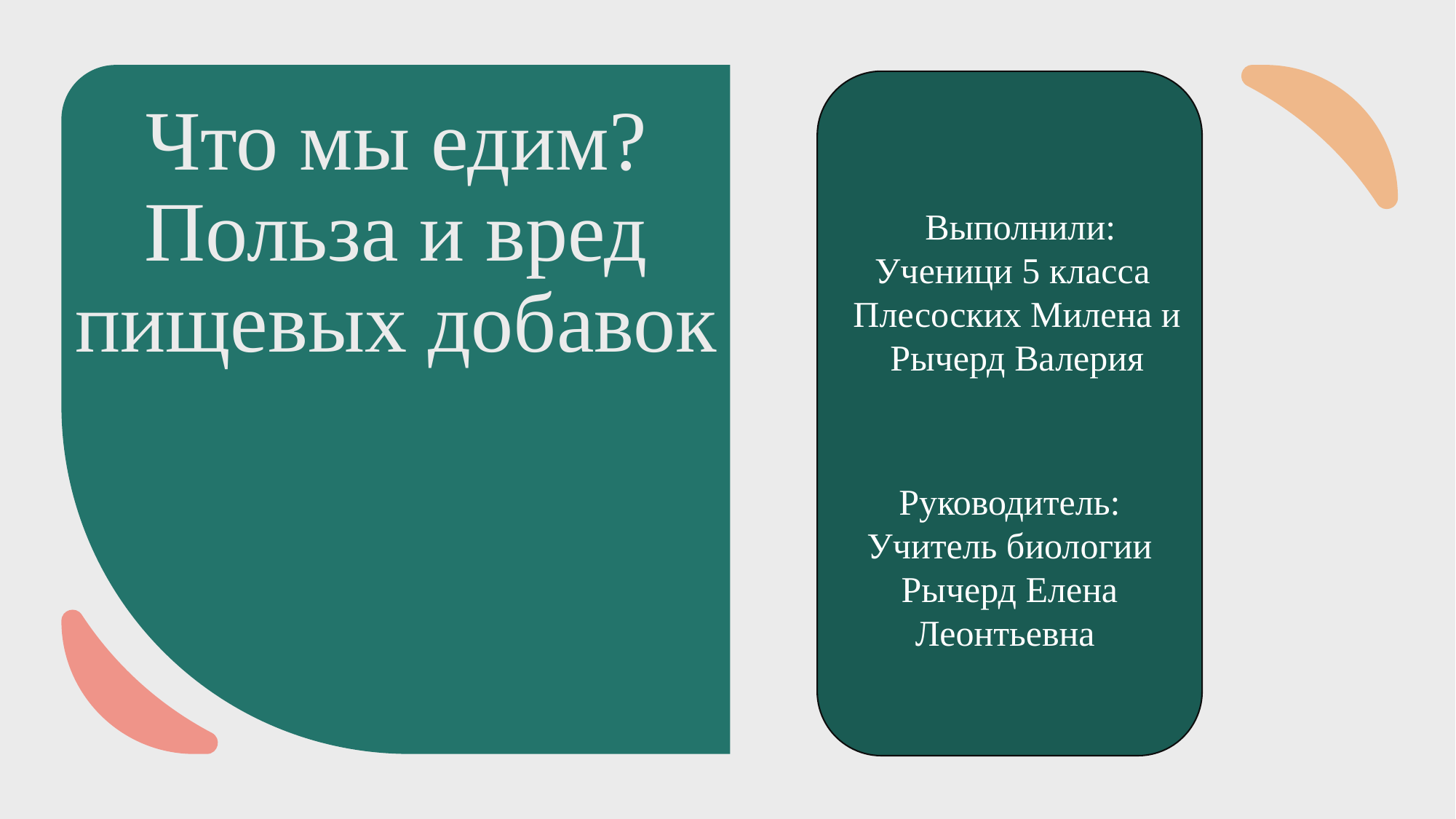

Руководитель:
Учитель биологии Рычерд Елена Леонтьевна
# Что мы едим? Польза и вред пищевых добавок
 Выполнили:
Ученици 5 класса
Плесоских Милена и Рычерд Валерия